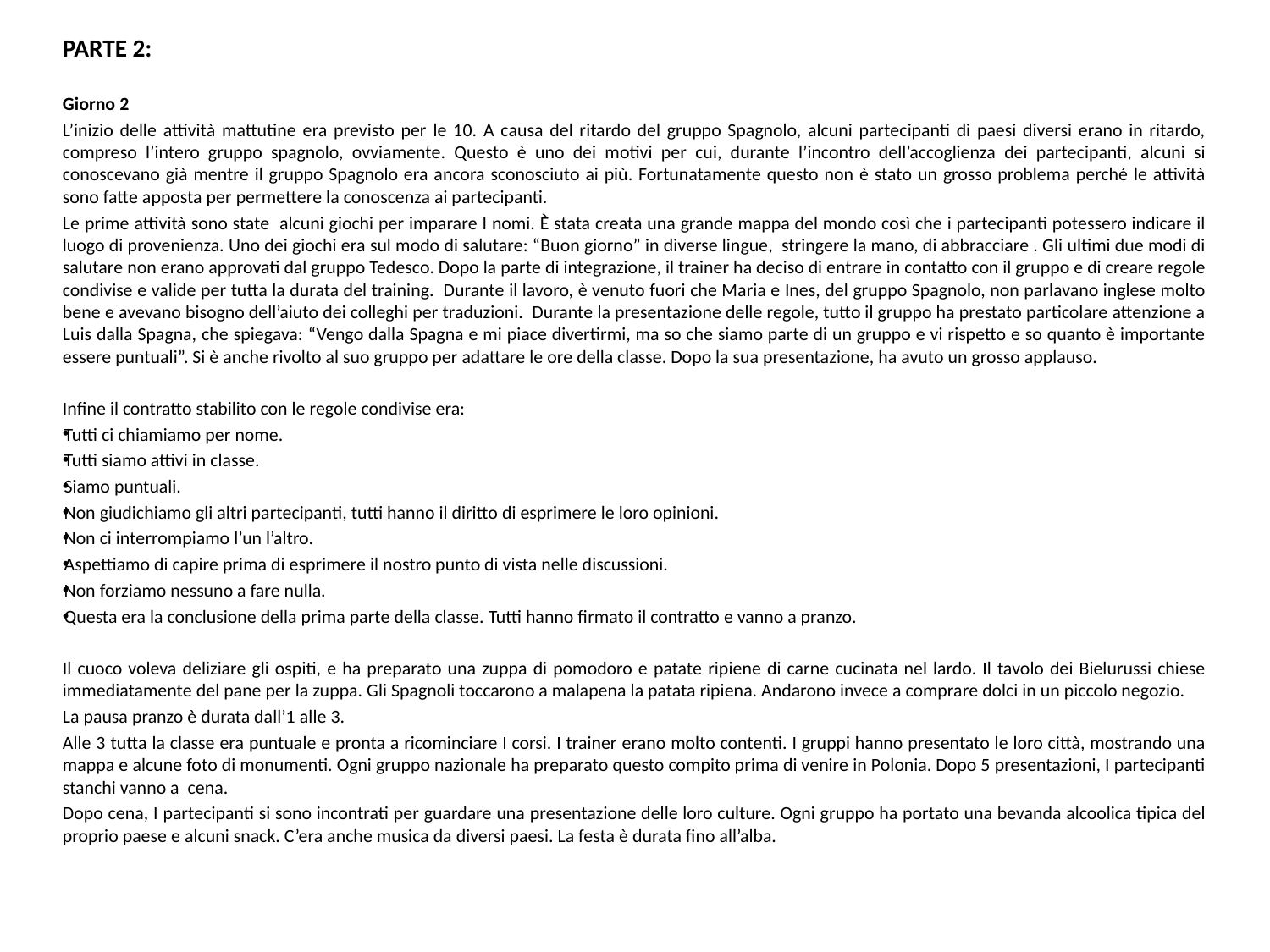

PARTE 2:

Giorno 2
L’inizio delle attività mattutine era previsto per le 10. A causa del ritardo del gruppo Spagnolo, alcuni partecipanti di paesi diversi erano in ritardo, compreso l’intero gruppo spagnolo, ovviamente. Questo è uno dei motivi per cui, durante l’incontro dell’accoglienza dei partecipanti, alcuni si conoscevano già mentre il gruppo Spagnolo era ancora sconosciuto ai più. Fortunatamente questo non è stato un grosso problema perché le attività sono fatte apposta per permettere la conoscenza ai partecipanti.
Le prime attività sono state  alcuni giochi per imparare I nomi. È stata creata una grande mappa del mondo così che i partecipanti potessero indicare il luogo di provenienza. Uno dei giochi era sul modo di salutare: “Buon giorno” in diverse lingue,  stringere la mano, di abbracciare . Gli ultimi due modi di salutare non erano approvati dal gruppo Tedesco. Dopo la parte di integrazione, il trainer ha deciso di entrare in contatto con il gruppo e di creare regole condivise e valide per tutta la durata del training.  Durante il lavoro, è venuto fuori che Maria e Ines, del gruppo Spagnolo, non parlavano inglese molto bene e avevano bisogno dell’aiuto dei colleghi per traduzioni.  Durante la presentazione delle regole, tutto il gruppo ha prestato particolare attenzione a Luis dalla Spagna, che spiegava: “Vengo dalla Spagna e mi piace divertirmi, ma so che siamo parte di un gruppo e vi rispetto e so quanto è importante essere puntuali”. Si è anche rivolto al suo gruppo per adattare le ore della classe. Dopo la sua presentazione, ha avuto un grosso applauso.

Infine il contratto stabilito con le regole condivise era:
Tutti ci chiamiamo per nome.
Tutti siamo attivi in classe.
Siamo puntuali.
Non giudichiamo gli altri partecipanti, tutti hanno il diritto di esprimere le loro opinioni.
Non ci interrompiamo l’un l’altro.
Aspettiamo di capire prima di esprimere il nostro punto di vista nelle discussioni.
Non forziamo nessuno a fare nulla.
Questa era la conclusione della prima parte della classe. Tutti hanno firmato il contratto e vanno a pranzo.

Il cuoco voleva deliziare gli ospiti, e ha preparato una zuppa di pomodoro e patate ripiene di carne cucinata nel lardo. Il tavolo dei Bielurussi chiese immediatamente del pane per la zuppa. Gli Spagnoli toccarono a malapena la patata ripiena. Andarono invece a comprare dolci in un piccolo negozio.
La pausa pranzo è durata dall’1 alle 3.
Alle 3 tutta la classe era puntuale e pronta a ricominciare I corsi. I trainer erano molto contenti. I gruppi hanno presentato le loro città, mostrando una mappa e alcune foto di monumenti. Ogni gruppo nazionale ha preparato questo compito prima di venire in Polonia. Dopo 5 presentazioni, I partecipanti stanchi vanno a  cena.
Dopo cena, I partecipanti si sono incontrati per guardare una presentazione delle loro culture. Ogni gruppo ha portato una bevanda alcoolica tipica del proprio paese e alcuni snack. C’era anche musica da diversi paesi. La festa è durata fino all’alba.